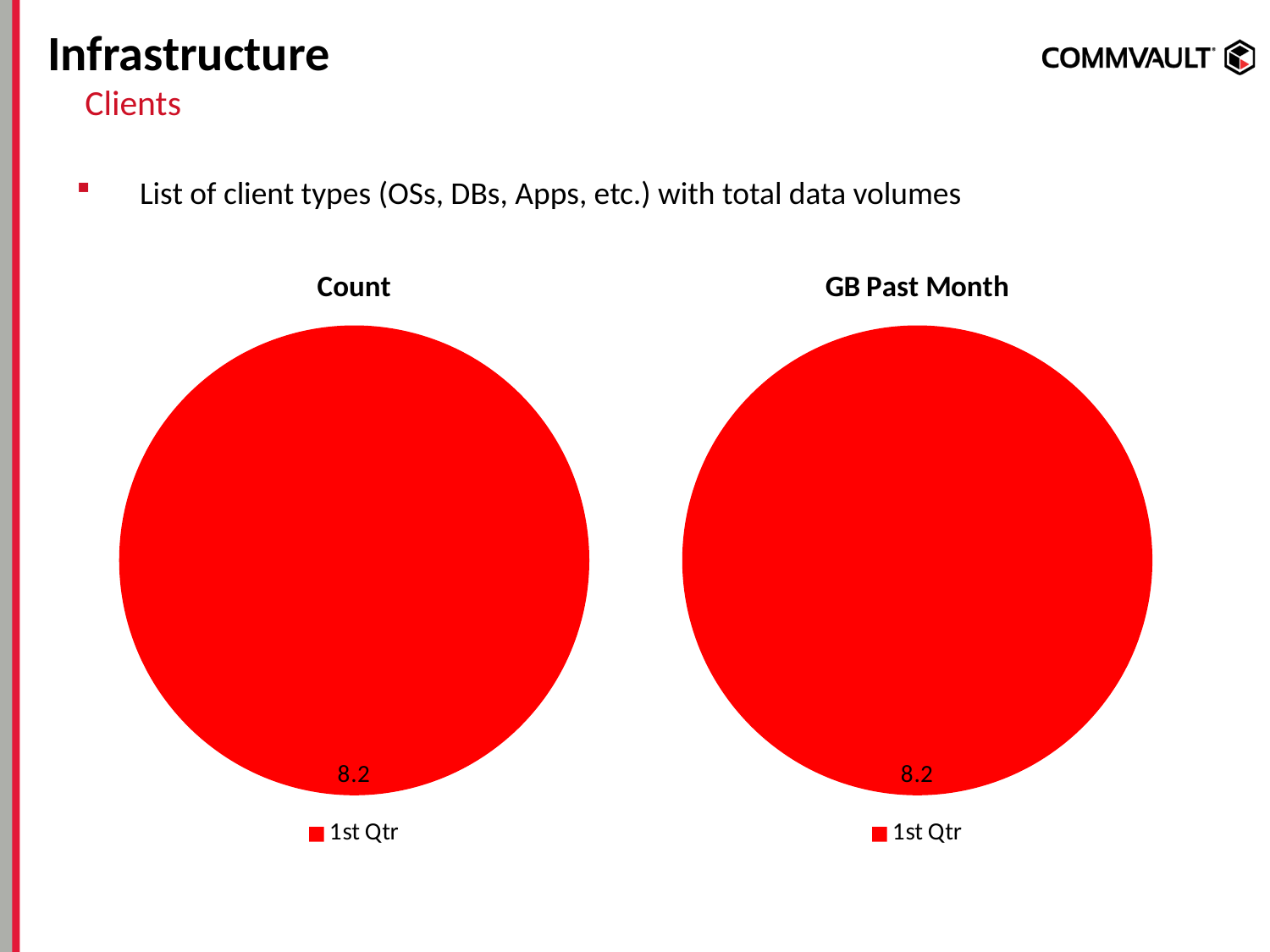

# Infrastructure
Clients
List of client types (OSs, DBs, Apps, etc.) with total data volumes

### Chart: Count

| Category | Percentage Backued-up |
|---|---|
| 1st Qtr | 8.2 |

### Chart: GB Past Month

| Category | Percentage Backued-up |
|---|---|
| 1st Qtr | 8.2 |